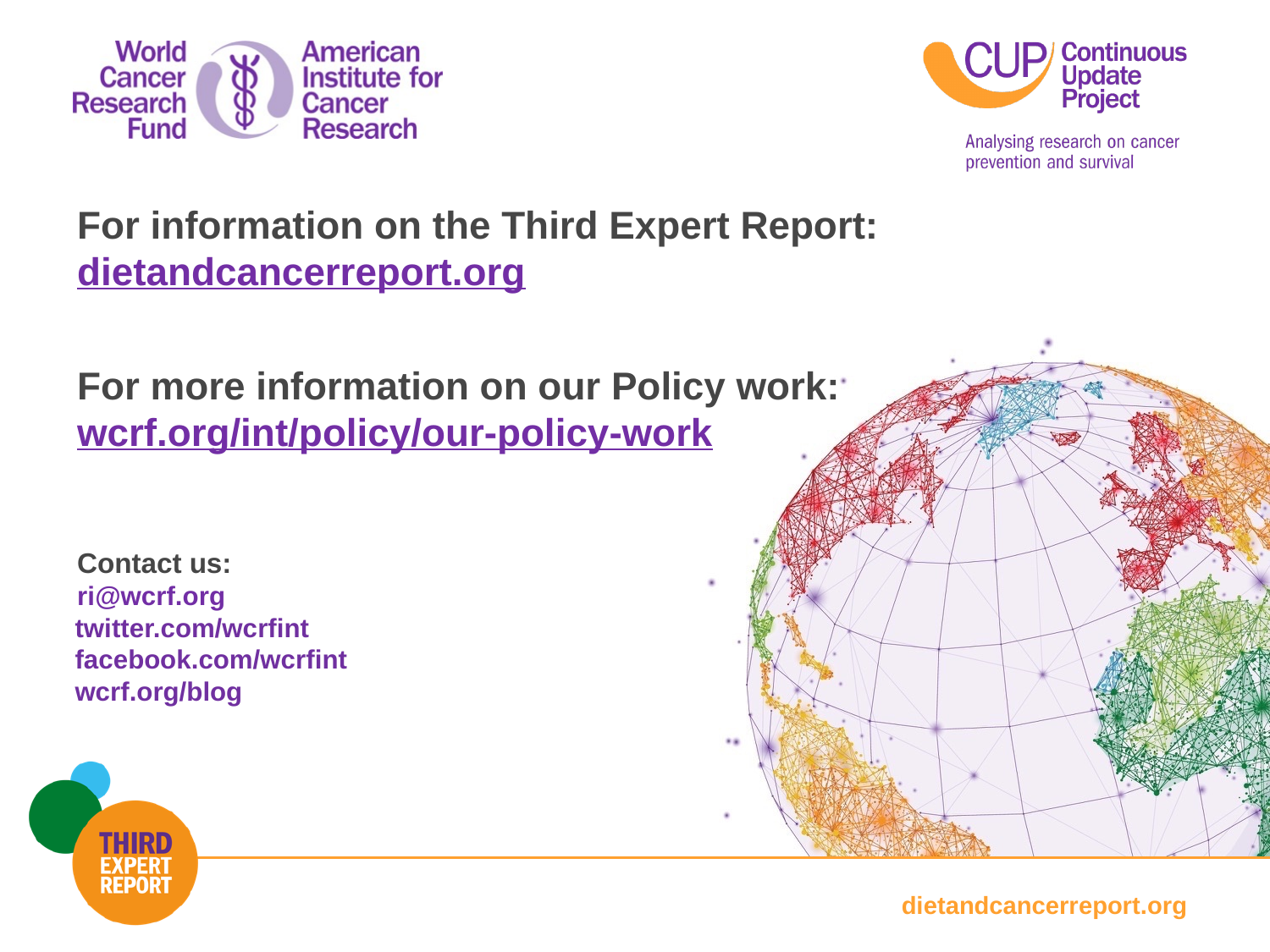

For information on the Third Expert Report:
dietandcancerreport.org

For more information on our Policy work: wcrf.org/int/policy/our-policy-work

Contact us:
ri@wcrf.org